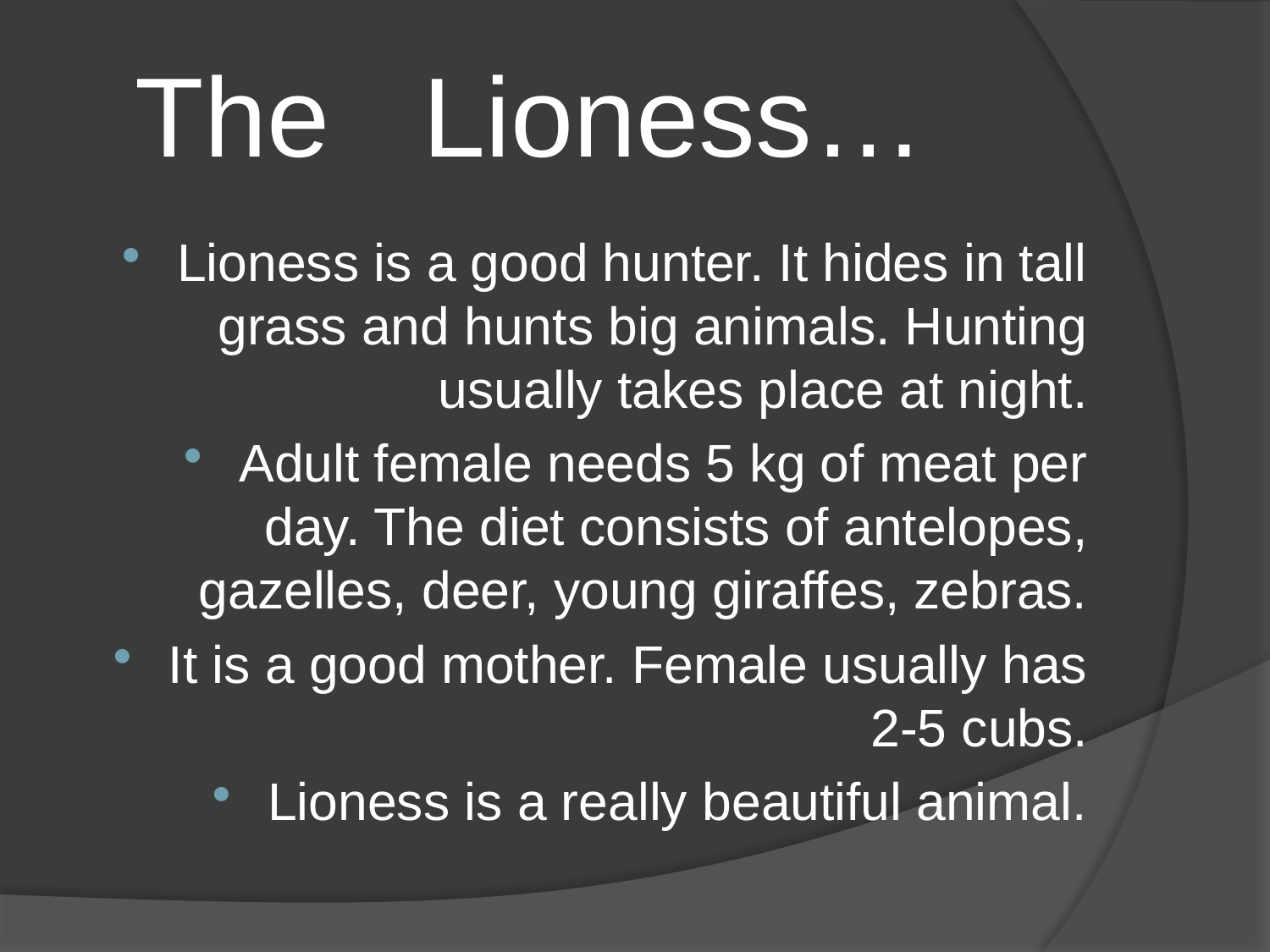

# The   Lioness…
Lioness is a good hunter. It hides in tall grass and hunts big animals. Hunting usually takes place at night.
Adult female needs 5 kg of meat per day. The diet consists of antelopes, gazelles, deer, young giraffes, zebras.
It is a good mother. Female usually has 2-5 cubs.
Lioness is a really beautiful animal.